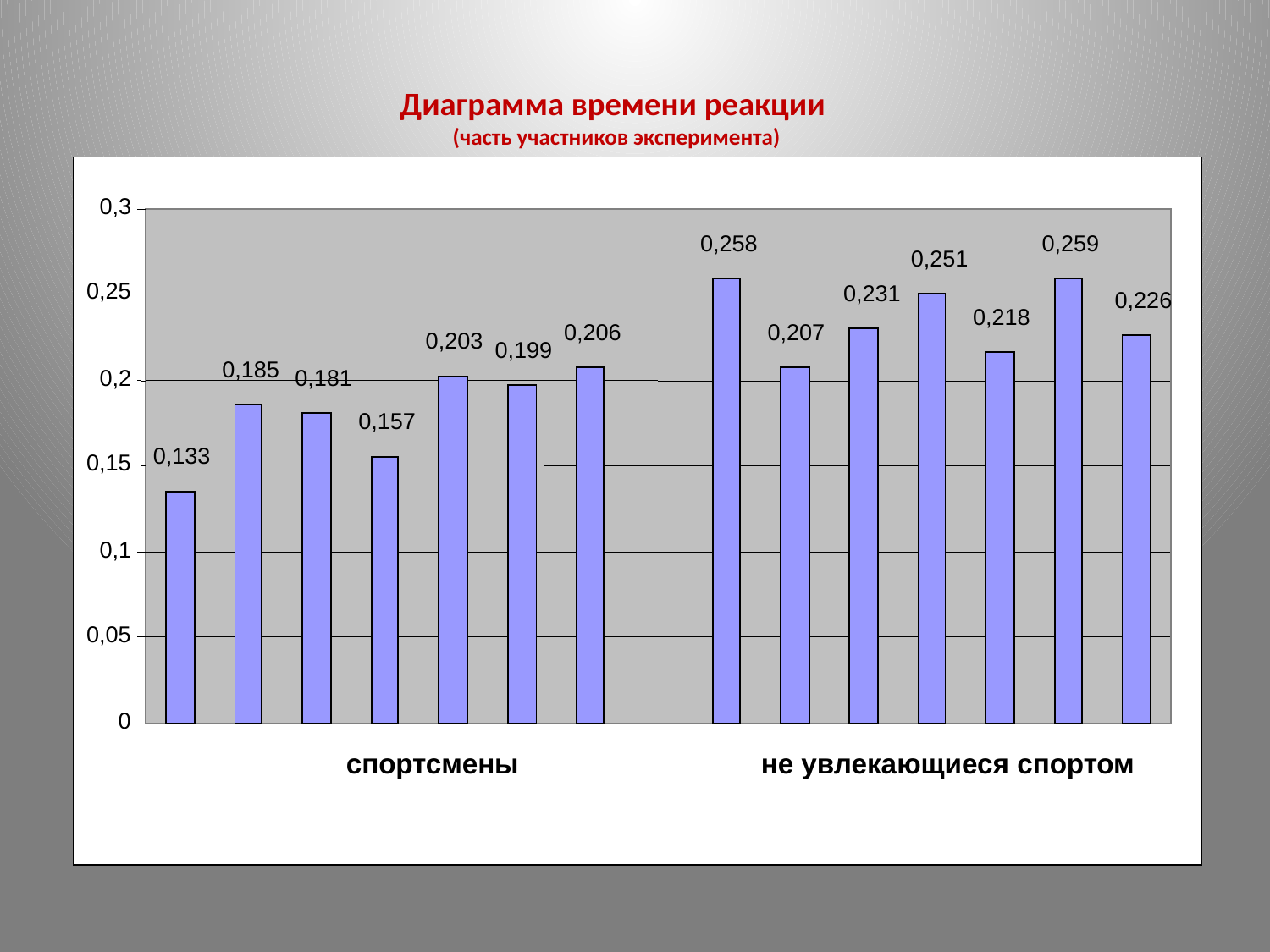

# Диаграмма времени реакции (часть участников эксперимента)

0,3

0,258
0,259
0,251
0,25

0,231

0,226

0,218
0,206
0,207
0,203

0,199

0,185
0,2
0,181

0,157

0,133
0,15

0,1

0,05

0

спортсмены                               не увлекающиеся спортом